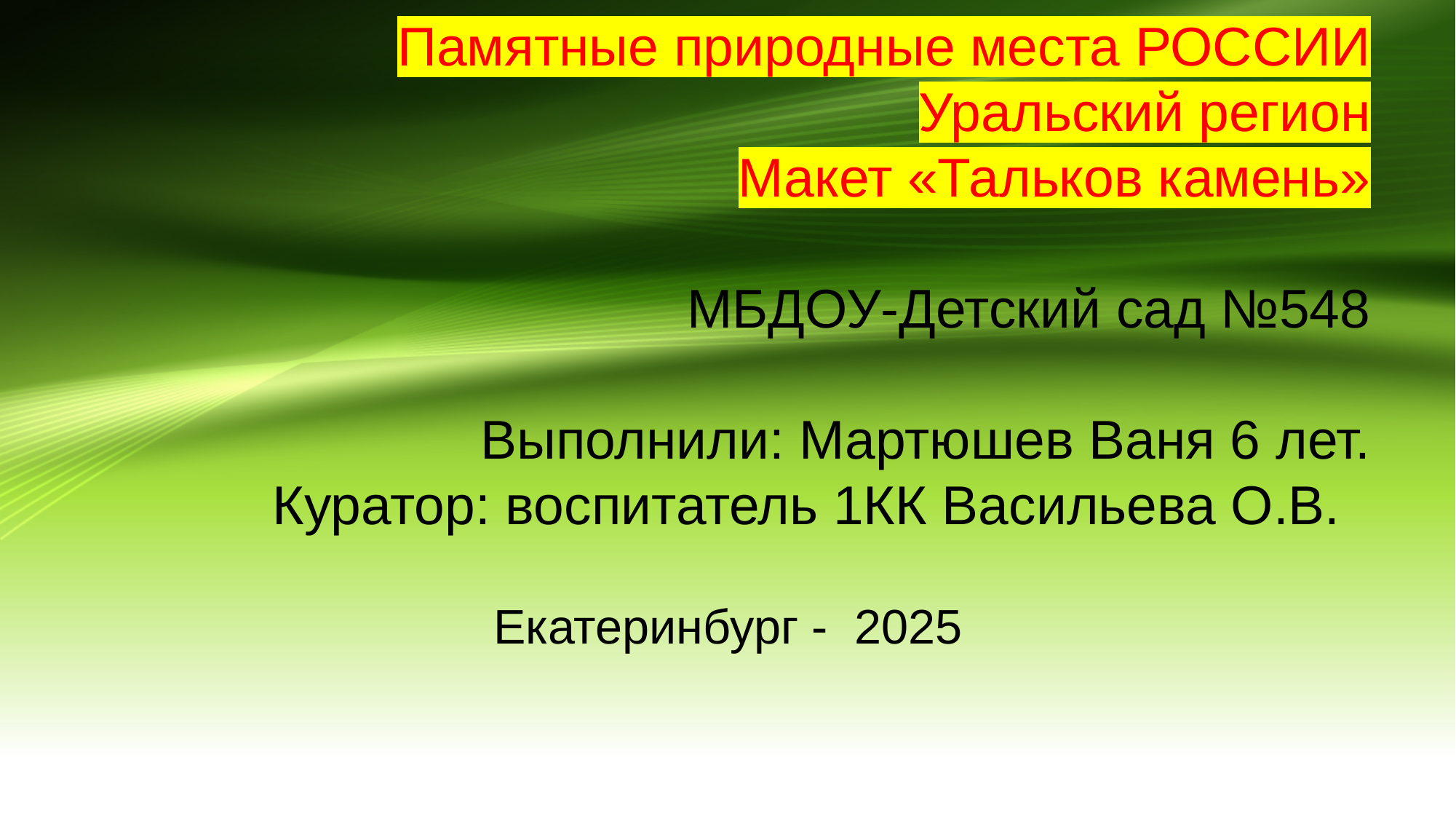

# Памятные природные места РОССИИ Уральский регион Макет «Тальков камень» МБДОУ-Детский сад №548 Выполнили: Мартюшев Ваня 6 лет. Куратор: воспитатель 1КК Васильева О.В.
Екатеринбург -  2025